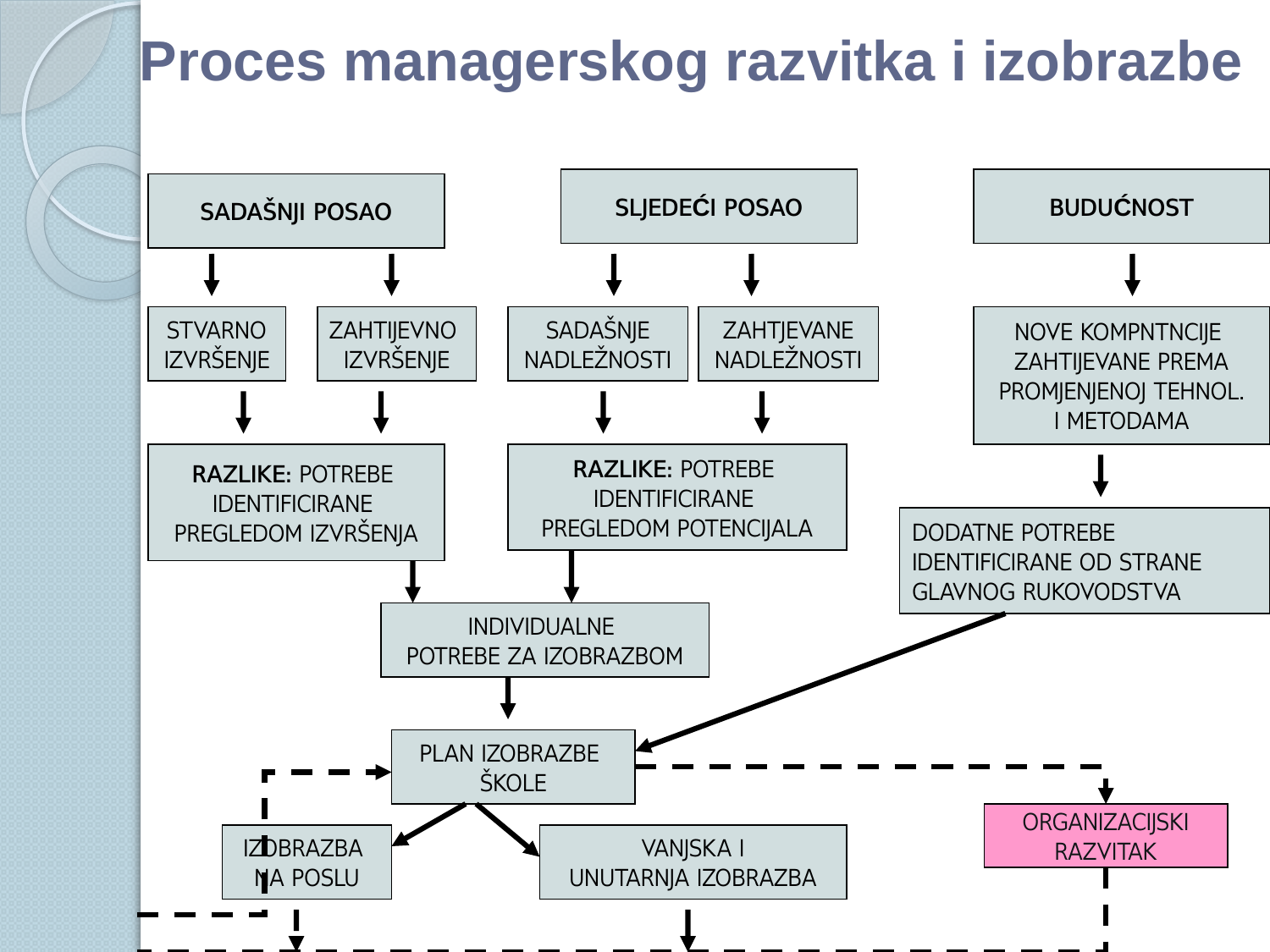

# Proces managerskog razvitka i izobrazbe
SLJEDEĆI POSAO
BUDUĆNOST
SADAŠNJI POSAO

STVARNO
IZVRŠENJE
ZAHTIJEVNO
IZVRŠENJE
SADAŠNJE
NADLEŽNOSTI
ZAHTJEVANE
NADLEŽNOSTI
NOVE KOMPNTNCIJE
ZAHTIJEVANE PREMA
PROMJENJENOJ TEHNOL.
I METODAMA

RAZLIKE: POTREBE
IDENTIFICIRANE
PREGLEDOM IZVRŠENJA

RAZLIKE: POTREBE
IDENTIFICIRANE
PREGLEDOM POTENCIJALA

DODATNE POTREBE
IDENTIFICIRANE OD STRANE
GLAVNOG RUKOVODSTVA

INDIVIDUALNE
POTREBE ZA IZOBRAZBOM

PLAN IZOBRAZBE
ŠKOLE

ORGANIZACIJSKI
RAZVITAK
IZOBRAZBA
NA POSLU
VANJSKA I
UNUTARNJA IZOBRAZBA